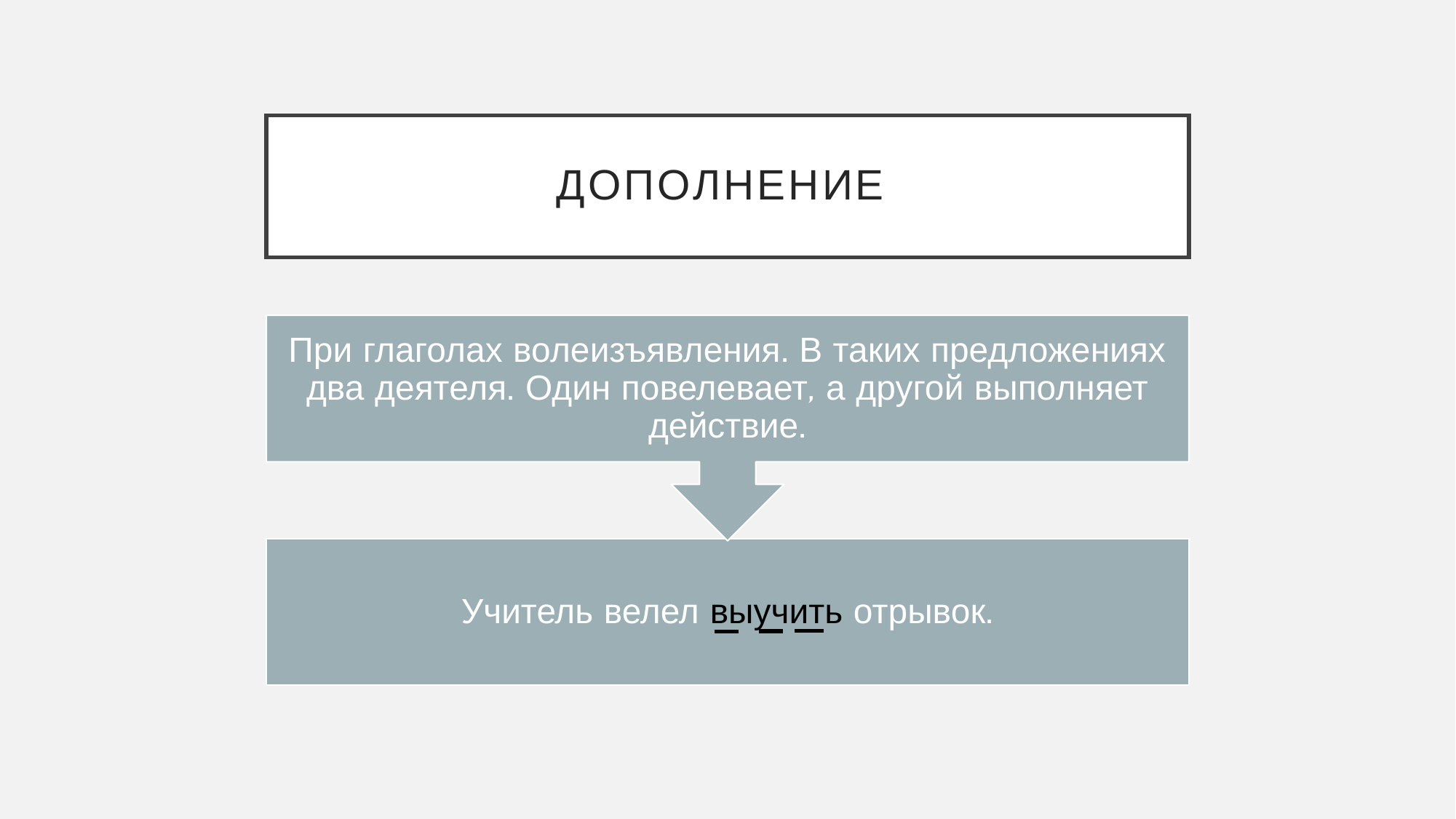

# Дополнение
Учитель велел выучить отрывок.
При глаголах волеизъявления. В таких предложениях два деятеля. Один повелевает, а другой выполняет действие.